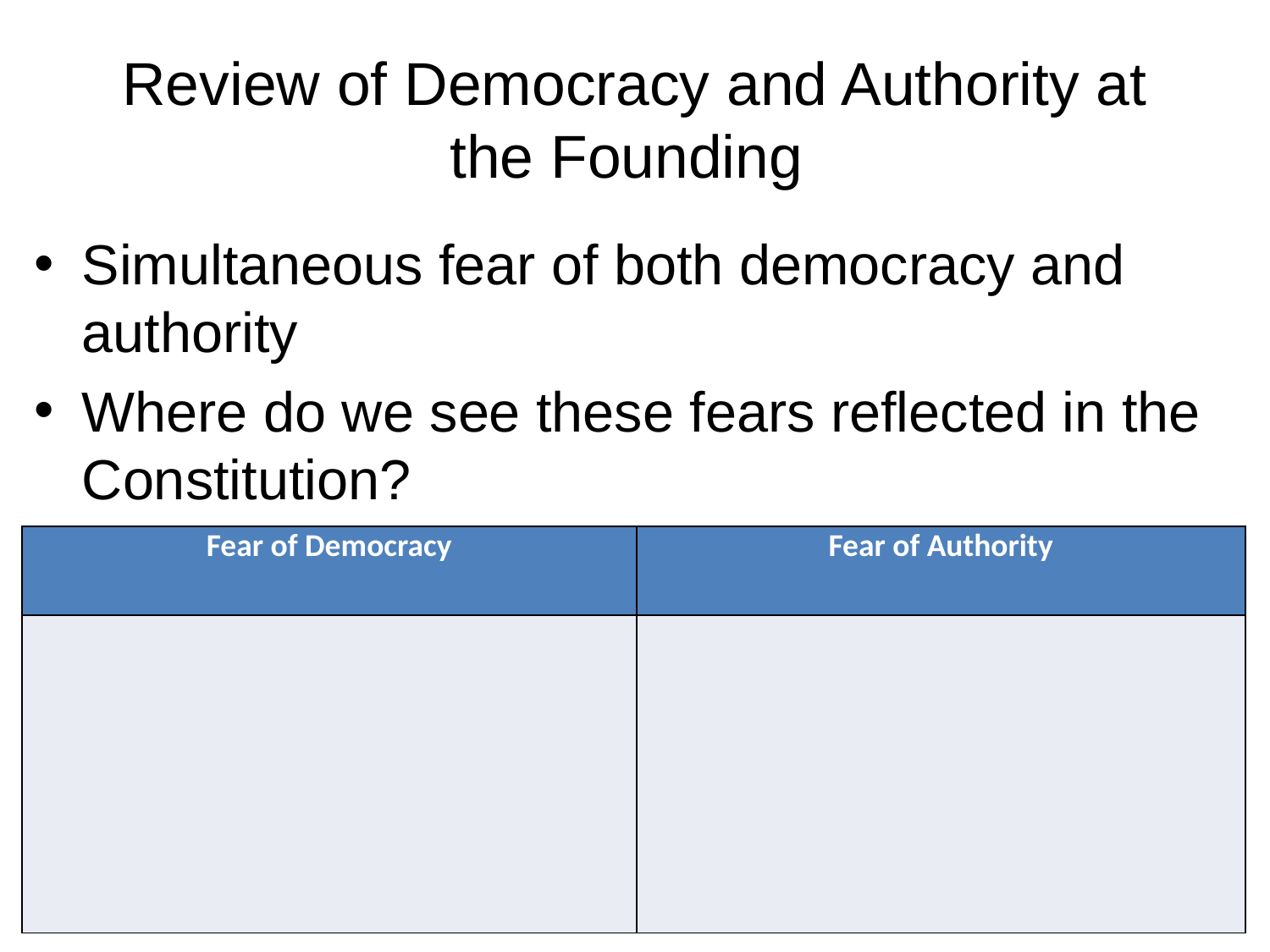

# Review of Democracy and Authority at the Founding
Simultaneous fear of both democracy and authority
Where do we see these fears reflected in the Constitution?

| Fear of Democracy | Fear of Authority |
| --- | --- |
|  |  |